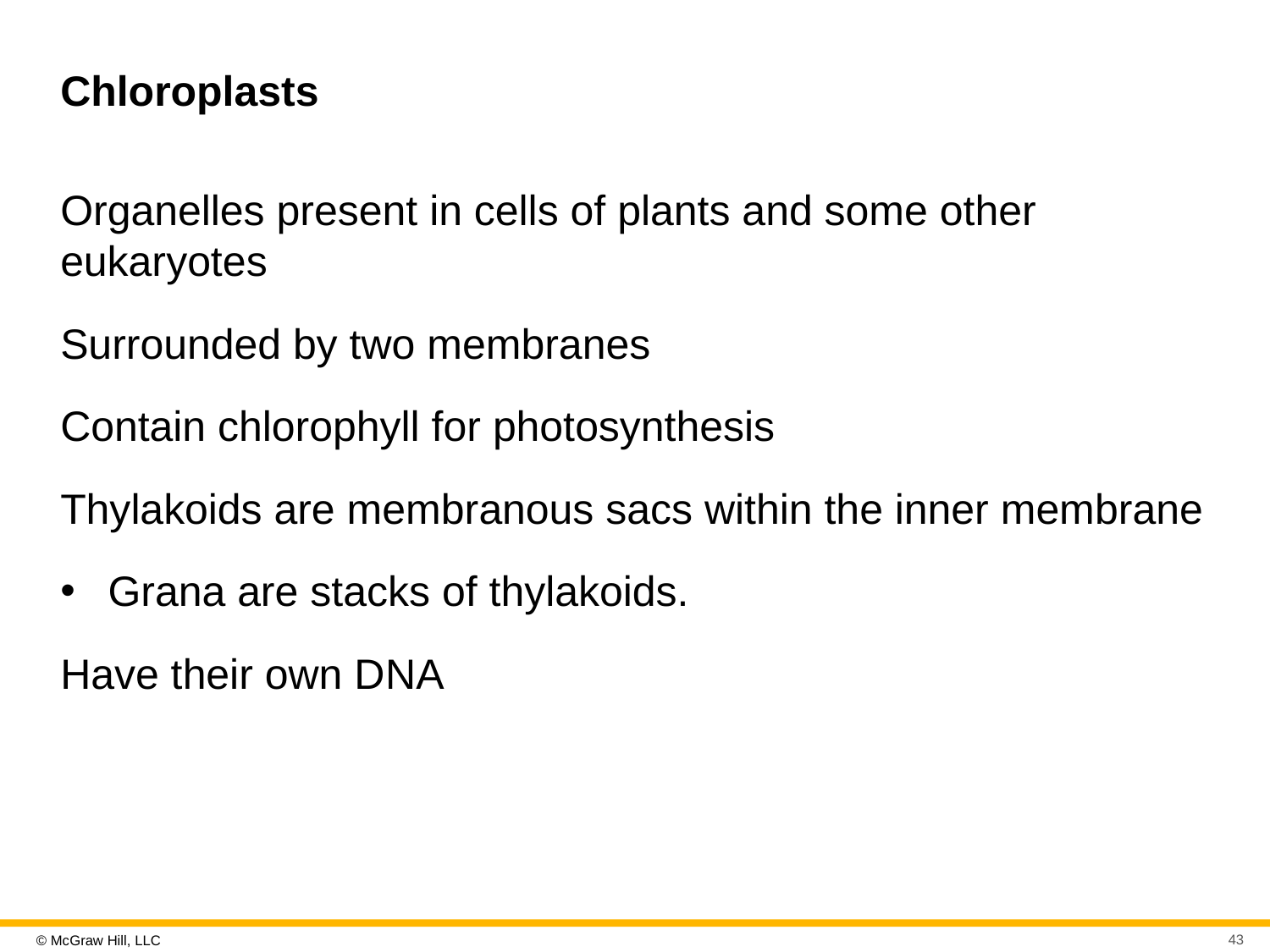

# Chloroplasts
Organelles present in cells of plants and some other eukaryotes
Surrounded by two membranes
Contain chlorophyll for photosynthesis
Thylakoids are membranous sacs within the inner membrane
Grana are stacks of thylakoids.
Have their own D N A
43